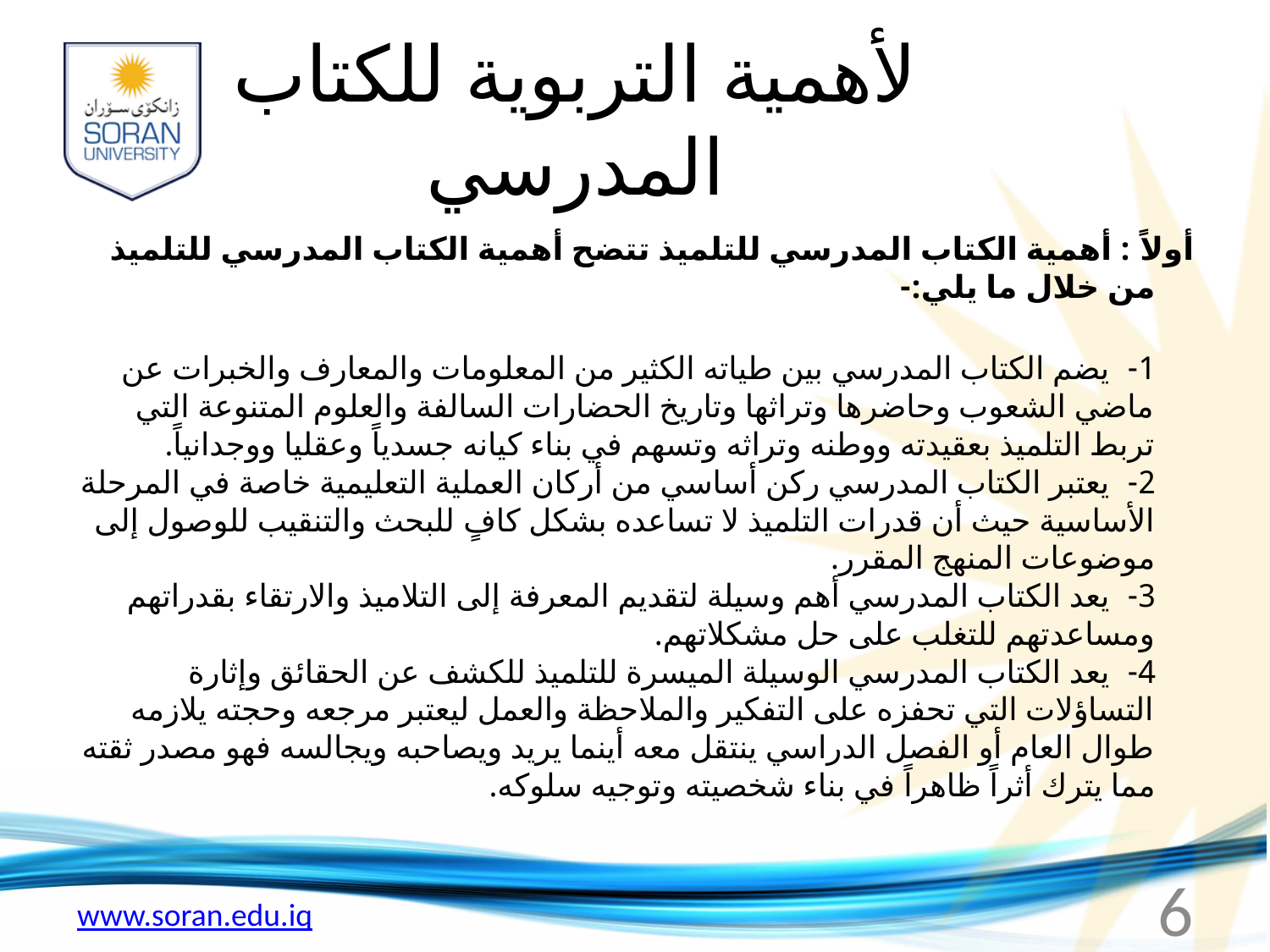

# لأهمية التربوية للكتاب المدرسي
أولاً : أهمية الكتاب المدرسي للتلميذ تتضح أهمية الكتاب المدرسي للتلميذ من خلال ما يلي:-
1-  يضم الكتاب المدرسي بين طياته الكثير من المعلومات والمعارف والخبرات عن ماضي الشعوب وحاضرها وتراثها وتاريخ الحضارات السالفة والعلوم المتنوعة التي تربط التلميذ بعقيدته ووطنه وتراثه وتسهم في بناء كيانه جسدياً وعقليا ووجدانياً.
2-  يعتبر الكتاب المدرسي ركن أساسي من أركان العملية التعليمية خاصة في المرحلة الأساسية حيث أن قدرات التلميذ لا تساعده بشكل كافٍ للبحث والتنقيب للوصول إلى موضوعات المنهج المقرر.
3-  يعد الكتاب المدرسي أهم وسيلة لتقديم المعرفة إلى التلاميذ والارتقاء بقدراتهم ومساعدتهم للتغلب على حل مشكلاتهم.
4-  يعد الكتاب المدرسي الوسيلة الميسرة للتلميذ للكشف عن الحقائق وإثارة التساؤلات التي تحفزه على التفكير والملاحظة والعمل ليعتبر مرجعه وحجته يلازمه طوال العام أو الفصل الدراسي ينتقل معه أينما يريد ويصاحبه ويجالسه فهو مصدر ثقته مما يترك أثراً ظاهراً في بناء شخصيته وتوجيه سلوكه.
6